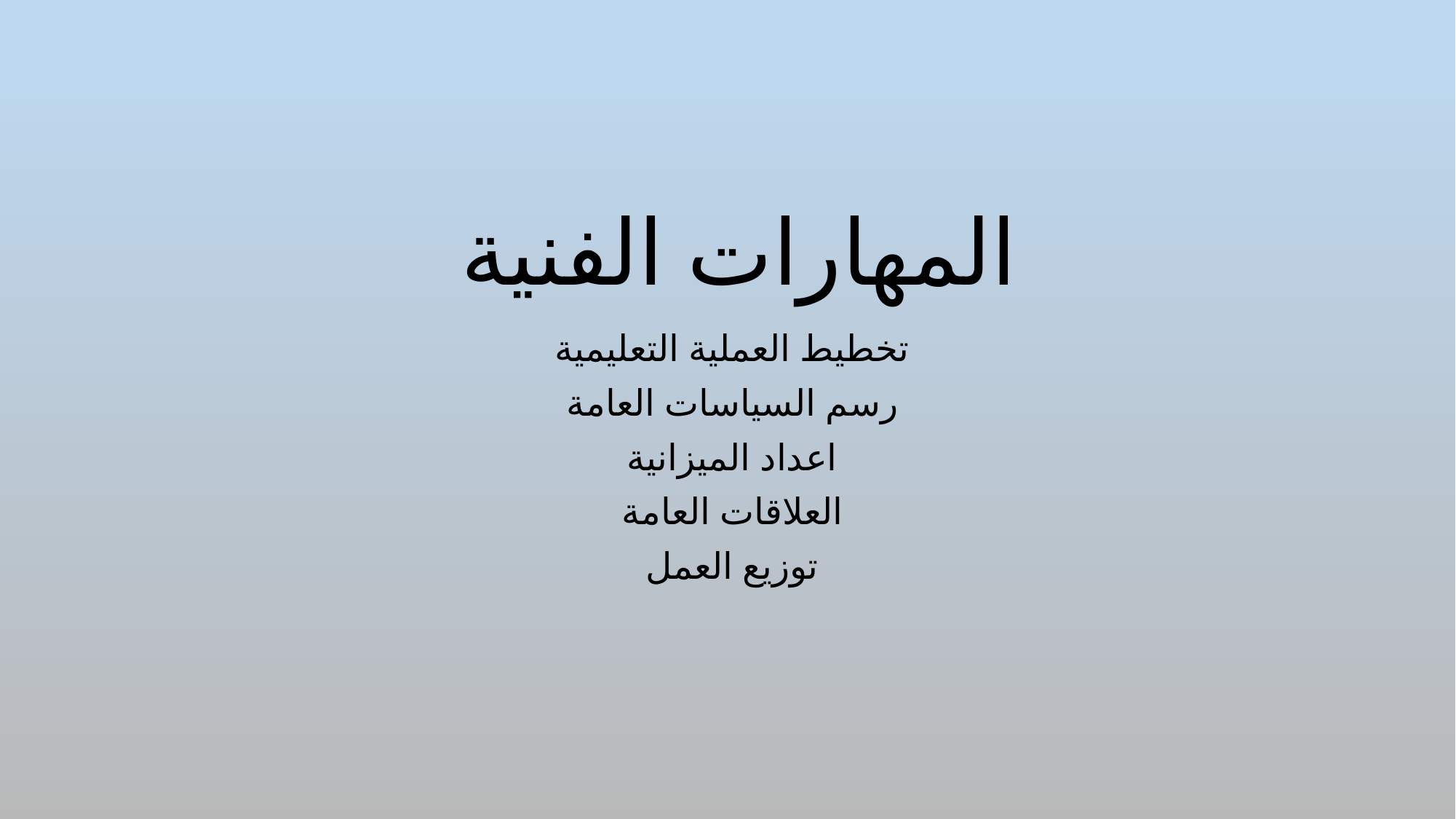

# المهارات الفنية
تخطيط العملية التعليمية
رسم السياسات العامة
اعداد الميزانية
العلاقات العامة
توزيع العمل